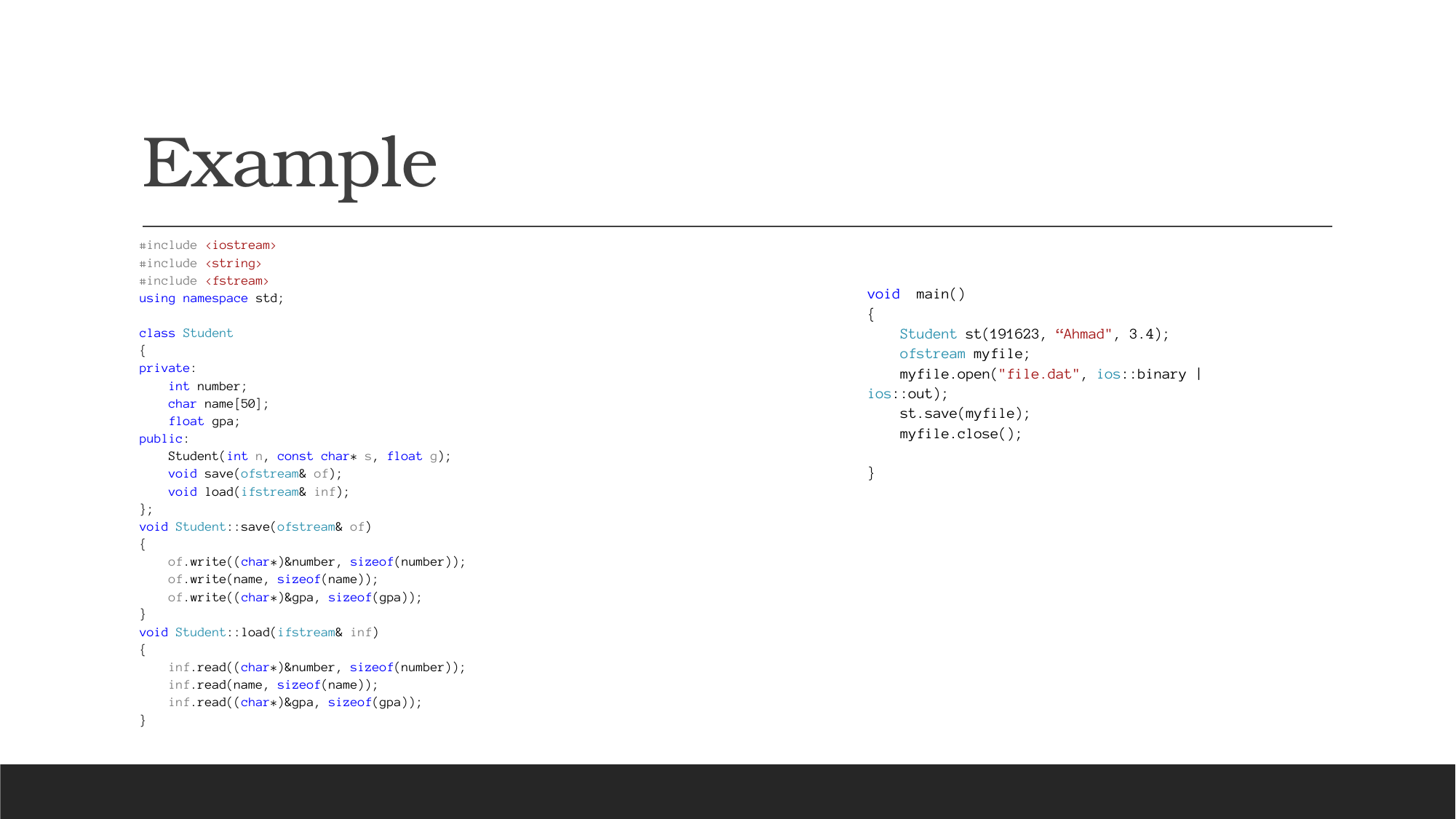

# Example
#include <iostream>
#include <string>
#include <fstream>
using namespace std;

class Student
{
private:
    int number;
    char name[50];
    float gpa;
public:
    Student(int n, const char* s, float g);
    void save(ofstream& of);
    void load(ifstream& inf);
};
void Student::save(ofstream& of)
{
    of.write((char*)&number, sizeof(number));
    of.write(name, sizeof(name));
    of.write((char*)&gpa, sizeof(gpa));
}
void Student::load(ifstream& inf)
{
    inf.read((char*)&number, sizeof(number));
    inf.read(name, sizeof(name));
    inf.read((char*)&gpa, sizeof(gpa));
}

void  main()
{
    Student st(191623, “Ahmad", 3.4);
    ofstream myfile;
    myfile.open("file.dat", ios::binary | ios::out);
    st.save(myfile);
    myfile.close();

}